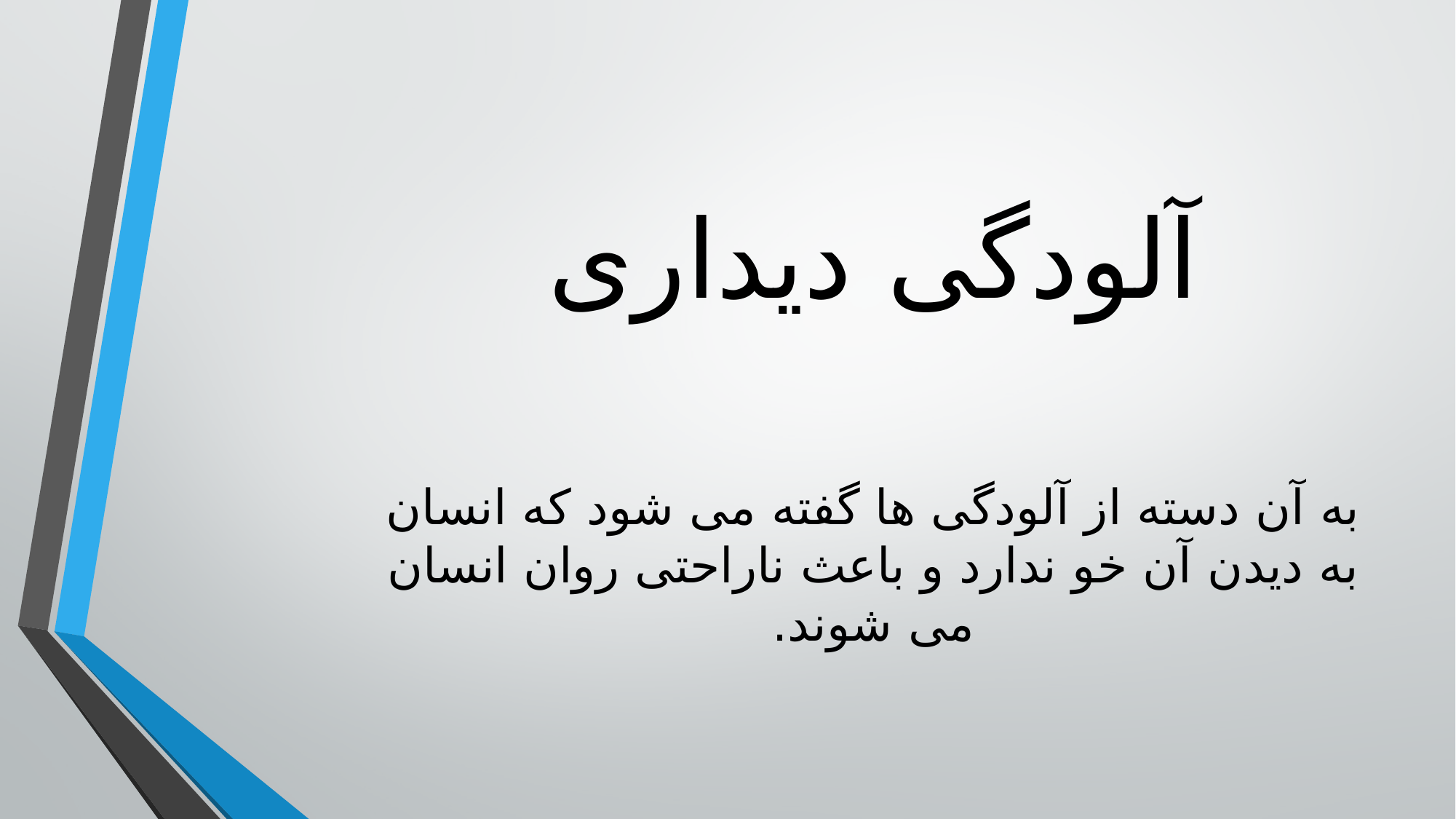

آلودگی دیداری

به آن دسته از آلودگی ها گفته می شود که انسان به دیدن آن خو ندارد و باعث ناراحتی روان انسان می شوند.